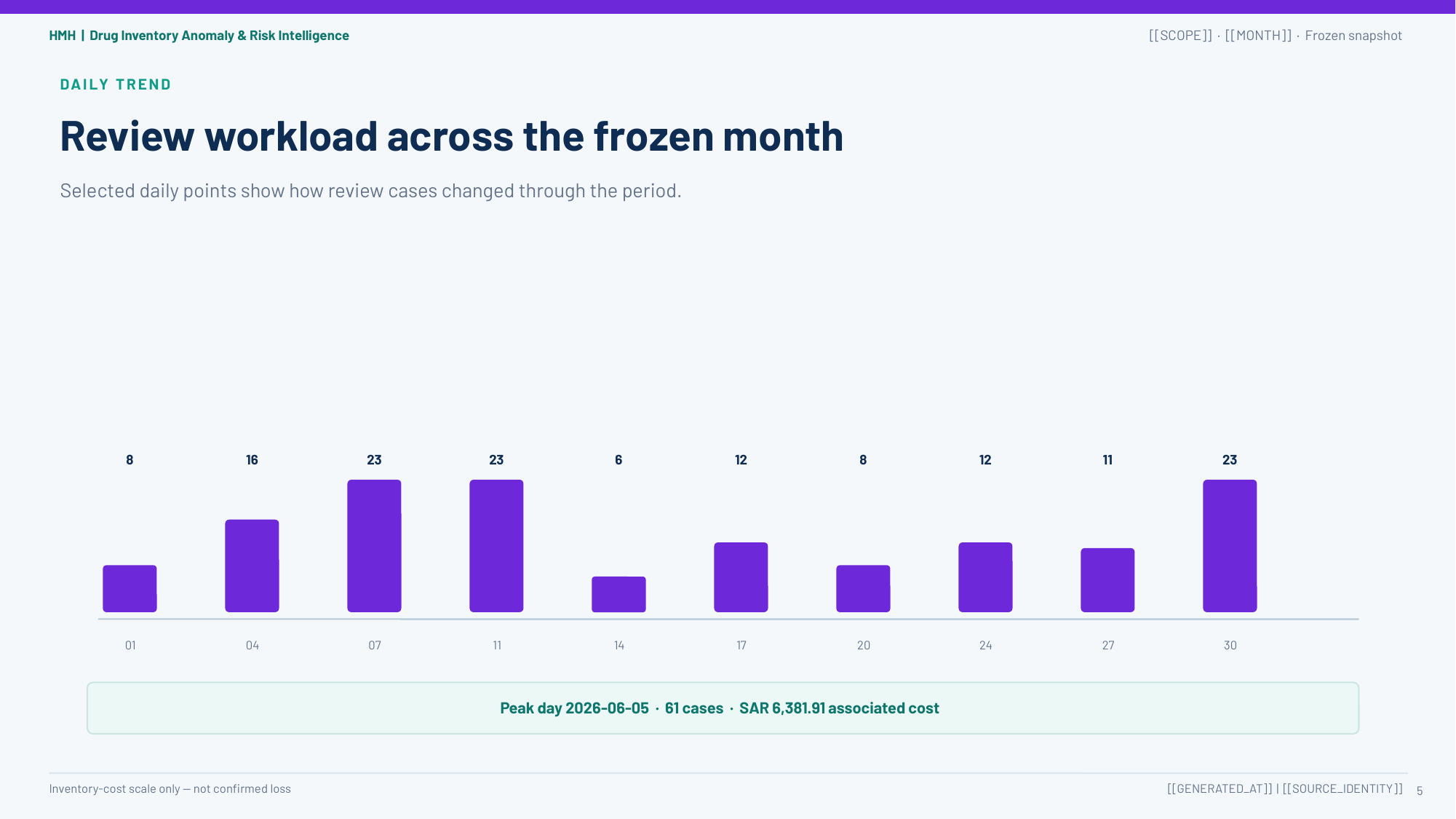

DAILY TREND
Review workload across the frozen month
Selected daily points show how review cases changed through the period.
8
16
23
23
6
12
8
12
11
23

01
04
07
11
14
17
20
24
27
30

Peak day 2026-06-05  ·  61 cases  ·  SAR 6,381.91 associated cost
5